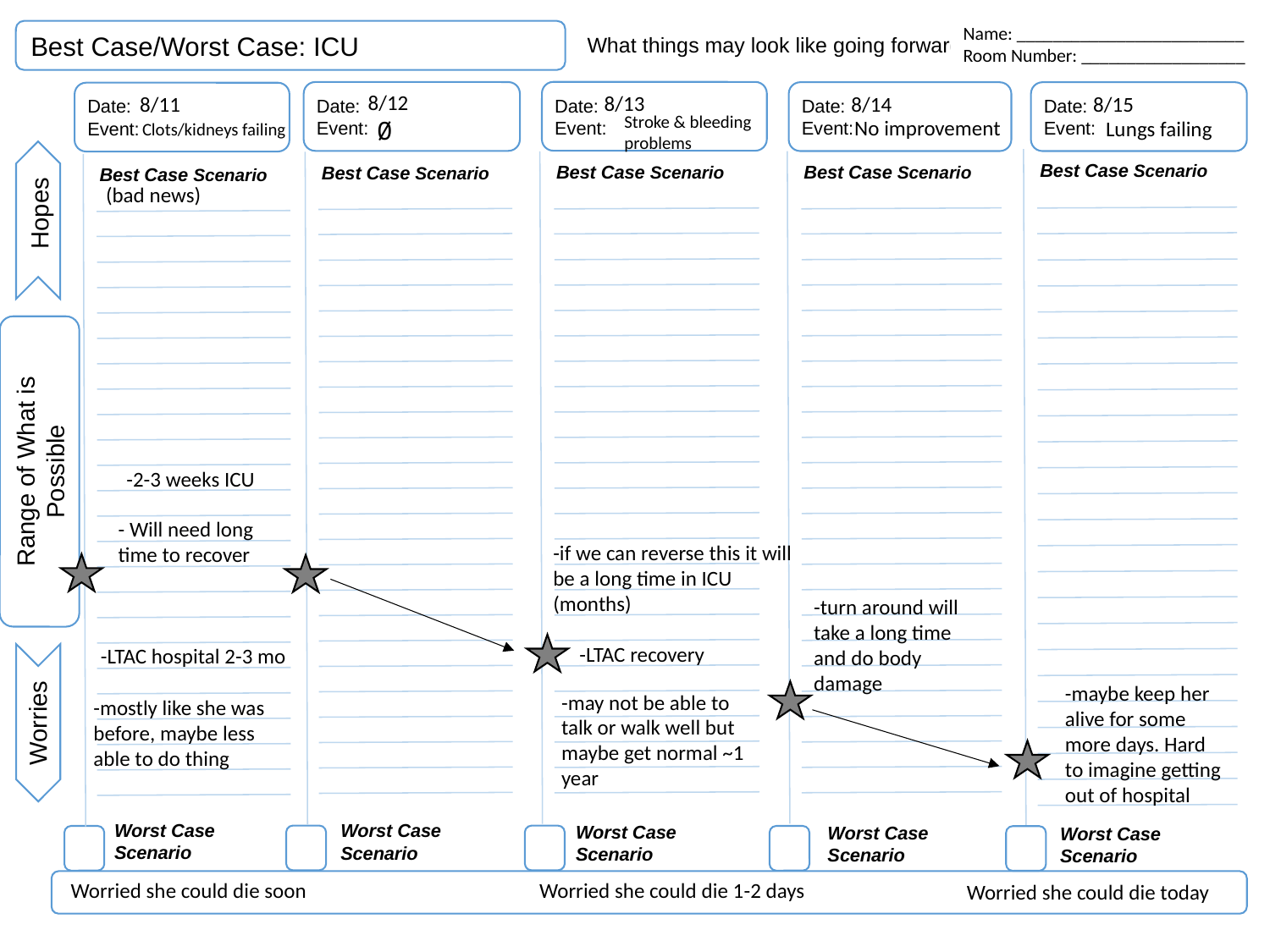

Name: _________________________
Room Number: __________________
Best Case/Worst Case: ICU
What things may look like going forward.
Date:
Event:
Date:
Event:
Date:
Event:
Date:
Event:
Date:
Event:
Best Case Scenario
Best Case Scenario
Best Case Scenario
Best Case Scenario
Best Case Scenario

Hopes
Range of What is Possible

Worries
Worst Case Scenario
Worst Case Scenario
Worst Case Scenario
Worst Case Scenario
Worst Case Scenario

8/12
8/13
8/15
8/14
8/11
Stroke & bleeding problems
No improvement
Ø
Lungs failing
Clots/kidneys failing
(bad news)
-2-3 weeks ICU
- Will need long time to recover
-if we can reverse this it will be a long time in ICU (months)

-turn around will take a long time and do body damage

-LTAC recovery
-LTAC hospital 2-3 mo
-maybe keep her alive for some more days. Hard to imagine getting out of hospital

-may not be able to talk or walk well but maybe get normal ~1 year
-mostly like she was before, maybe less able to do thing

Worried she could die 1-2 days
Worried she could die soon
Worried she could die today